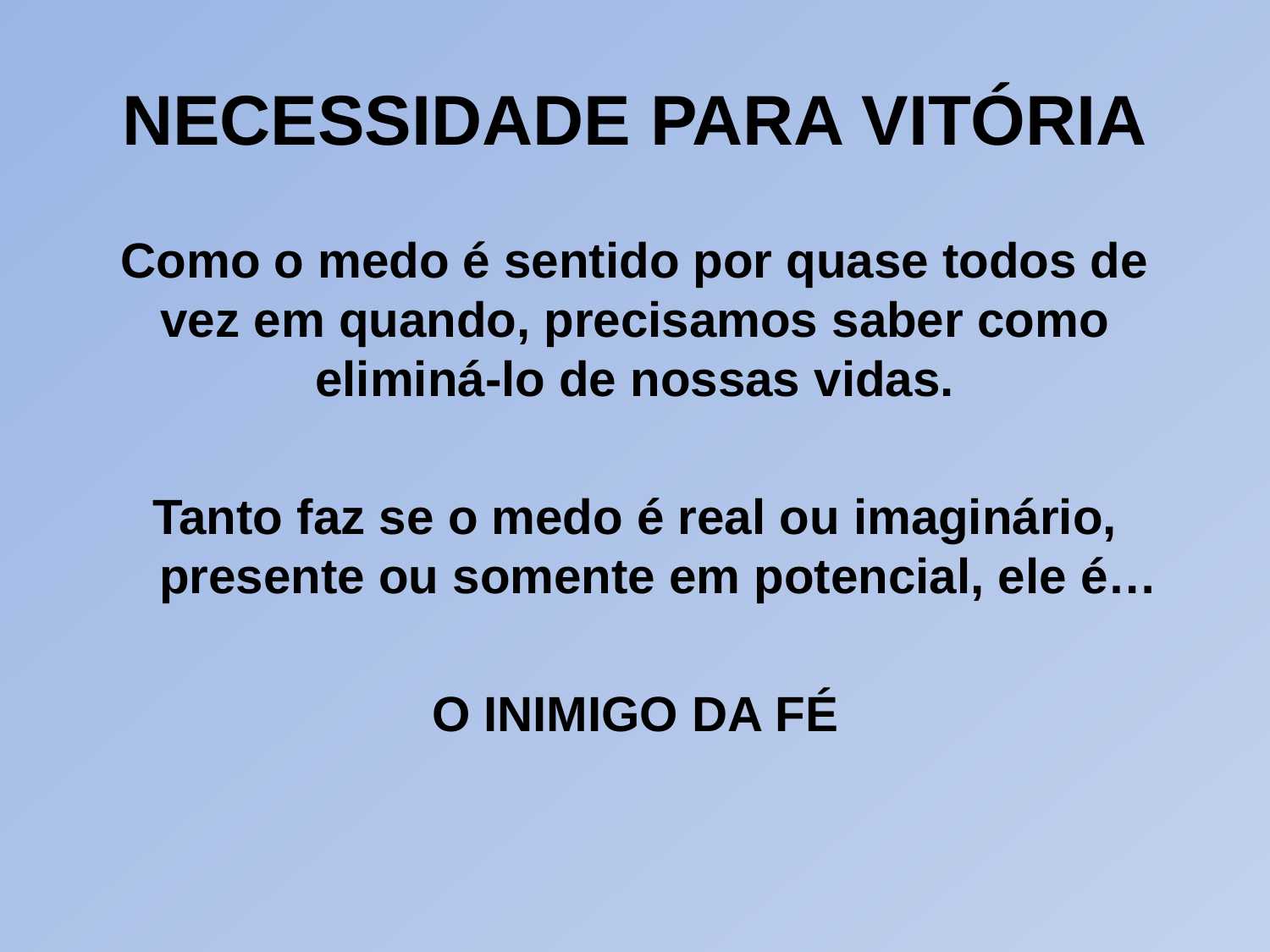

# NECESSIDADE PARA VITÓRIA
Como o medo é sentido por quase todos de vez em quando, precisamos saber como eliminá-lo de nossas vidas.

Tanto faz se o medo é real ou imaginário, presente ou somente em potencial, ele é…

O INIMIGO DA FÉ